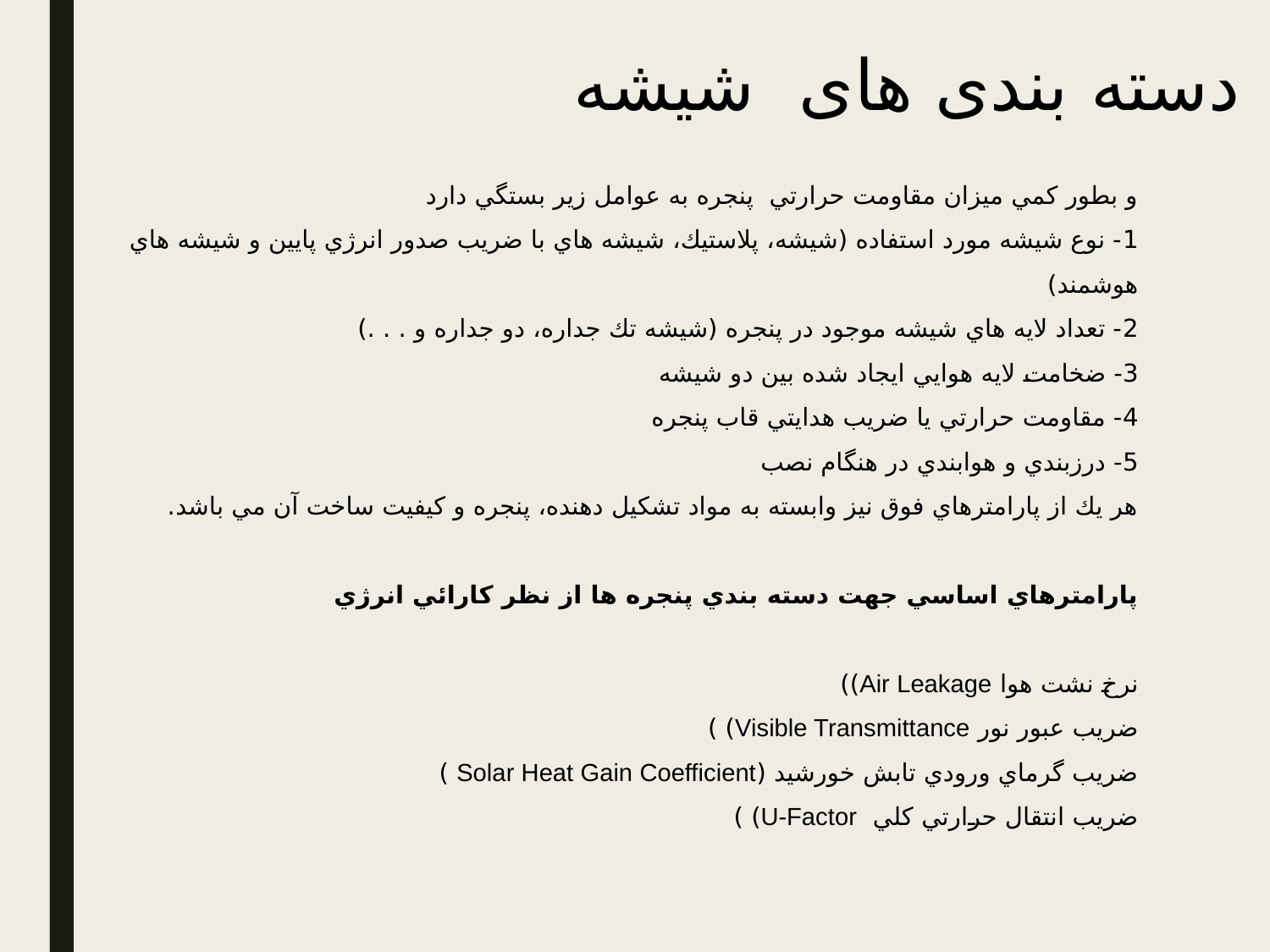

دسته بندی های  شیشه
و بطور كمي ميزان مقاومت حرارتي  پنجره به عوامل زير بستگي دارد
1- نوع شيشه مورد استفاده (شيشه، پلاستيك، شيشه هاي با ضريب صدور انرژي پايين و شيشه هاي هوشمند)
2- تعداد لايه هاي شيشه موجود در پنجره (شيشه تك جداره، دو جداره و . . .)
3- ضخامت لايه هوايي ايجاد شده بين دو شيشه
4- مقاومت حرارتي يا ضريب هدايتي قاب پنجره
5- درزبندي و هوابندي در هنگام نصب
هر يك از پارامترهاي فوق نيز وابسته به مواد تشكيل دهنده، پنجره و كيفيت ساخت آن مي باشد.

پارامترهاي اساسي جهت دسته بندي پنجره ها از نظر كارائي انرژي

نرخ نشت هوا Air Leakage))
ضريب عبور نور Visible Transmittance) )
ضريب گرماي ورودي تابش خورشيد (Solar Heat Gain Coefficient )
ضريب انتقال حرارتي كلي  U-Factor) )